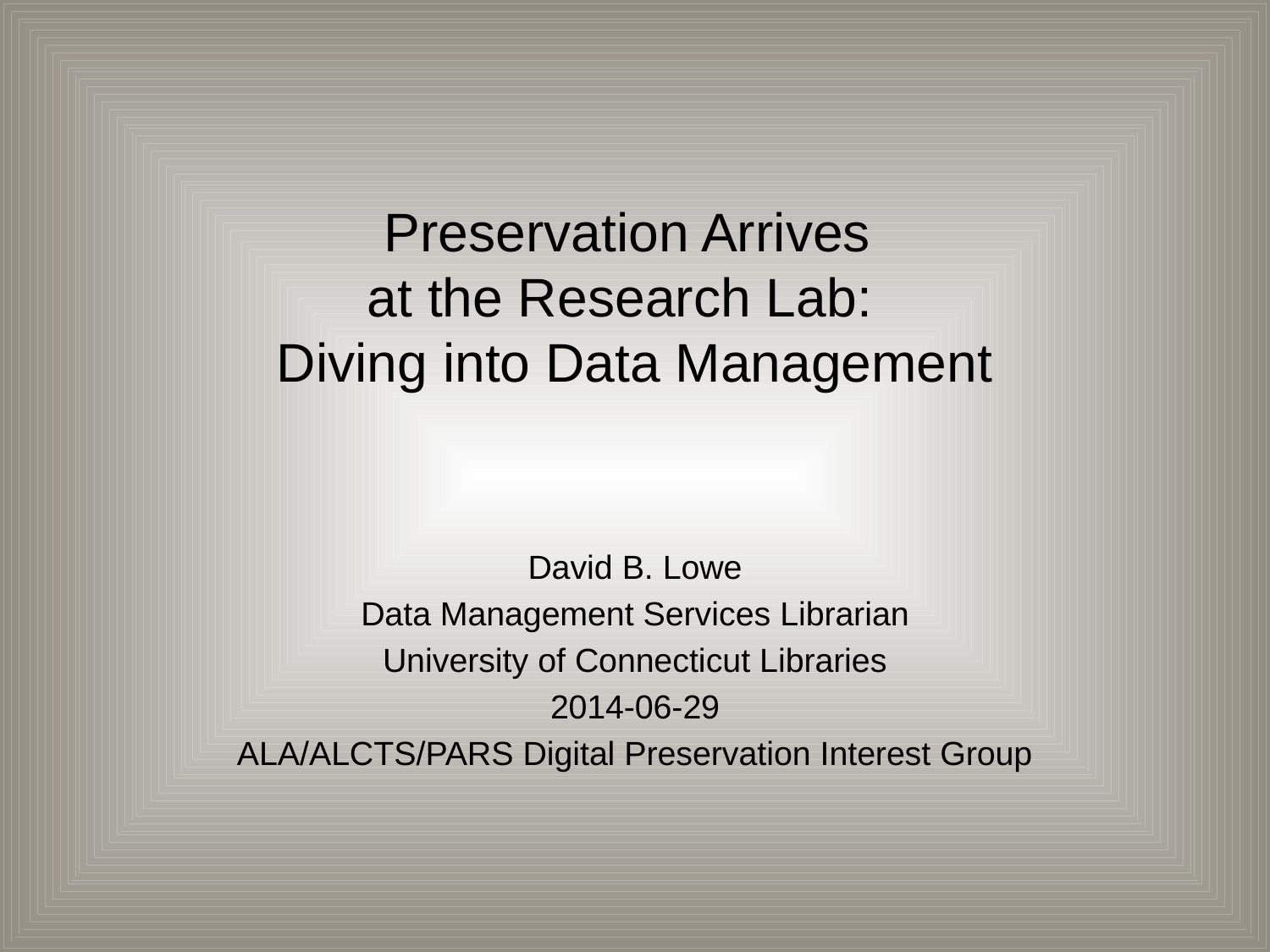

# Preservation Arrives at the Research Lab: Diving into Data Management
David B. Lowe
Data Management Services Librarian
University of Connecticut Libraries
2014-06-29
ALA/ALCTS/PARS Digital Preservation Interest Group